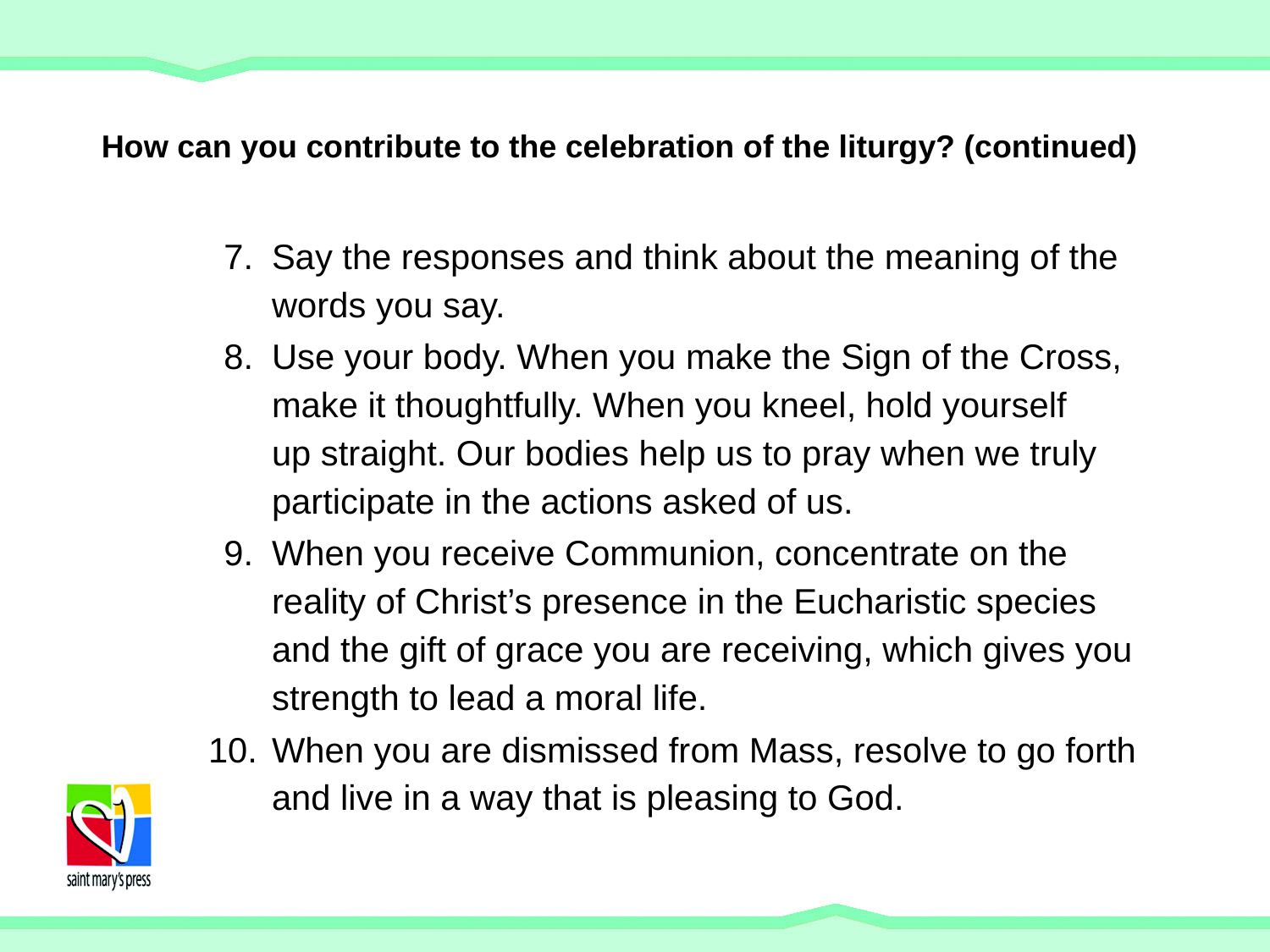

# How can you contribute to the celebration of the liturgy? (continued)
Say the responses and think about the meaning of the words you say.
Use your body. When you make the Sign of the Cross, make it thoughtfully. When you kneel, hold yourself
up straight. Our bodies help us to pray when we truly participate in the actions asked of us.
When you receive Communion, concentrate on the reality of Christ’s presence in the Eucharistic species
and the gift of grace you are receiving, which gives you strength to lead a moral life.
When you are dismissed from Mass, resolve to go forth and live in a way that is pleasing to God.